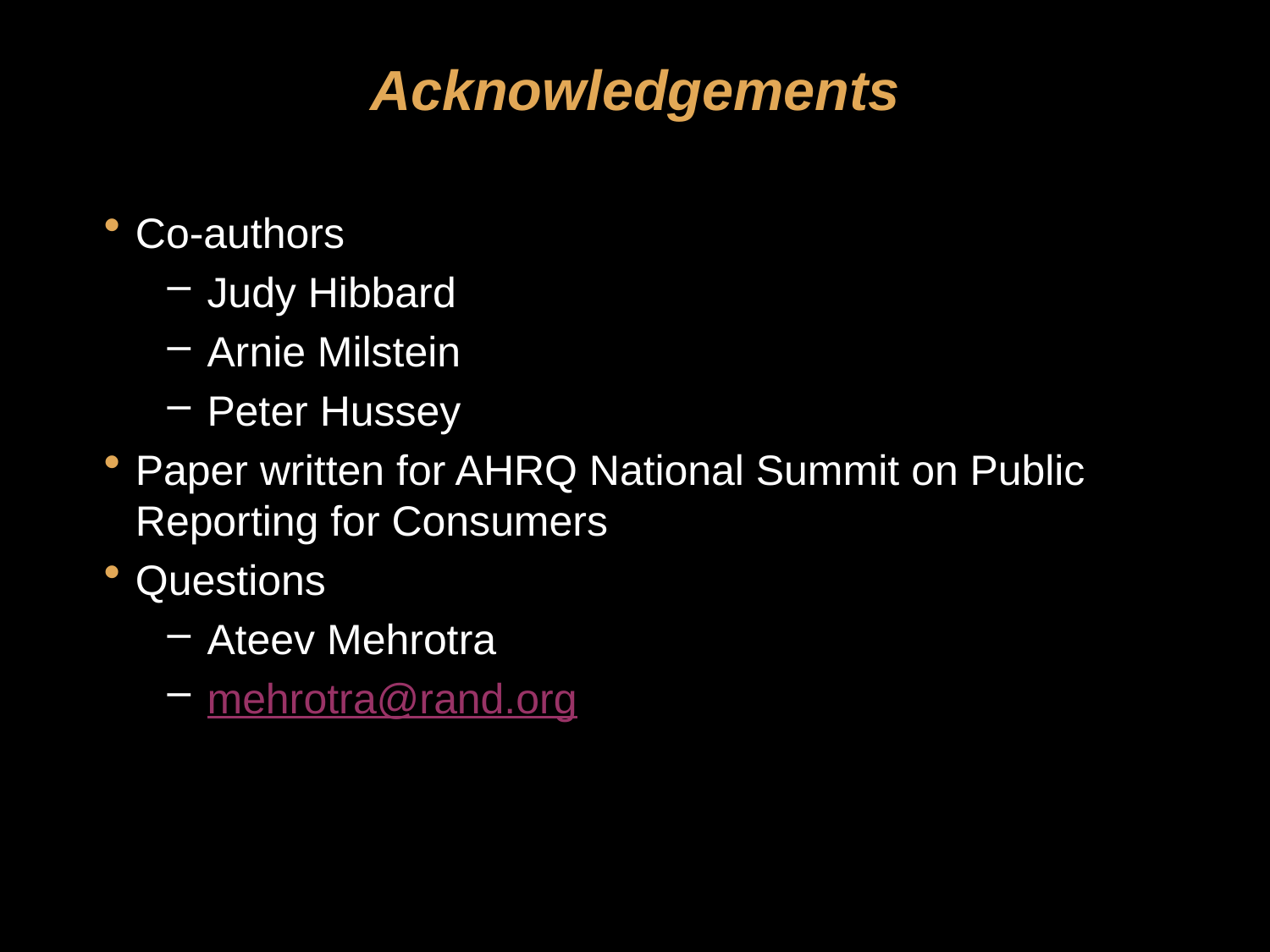

# Acknowledgements
Co-authors
Judy Hibbard
Arnie Milstein
Peter Hussey
Paper written for AHRQ National Summit on Public Reporting for Consumers
Questions
Ateev Mehrotra
mehrotra@rand.org